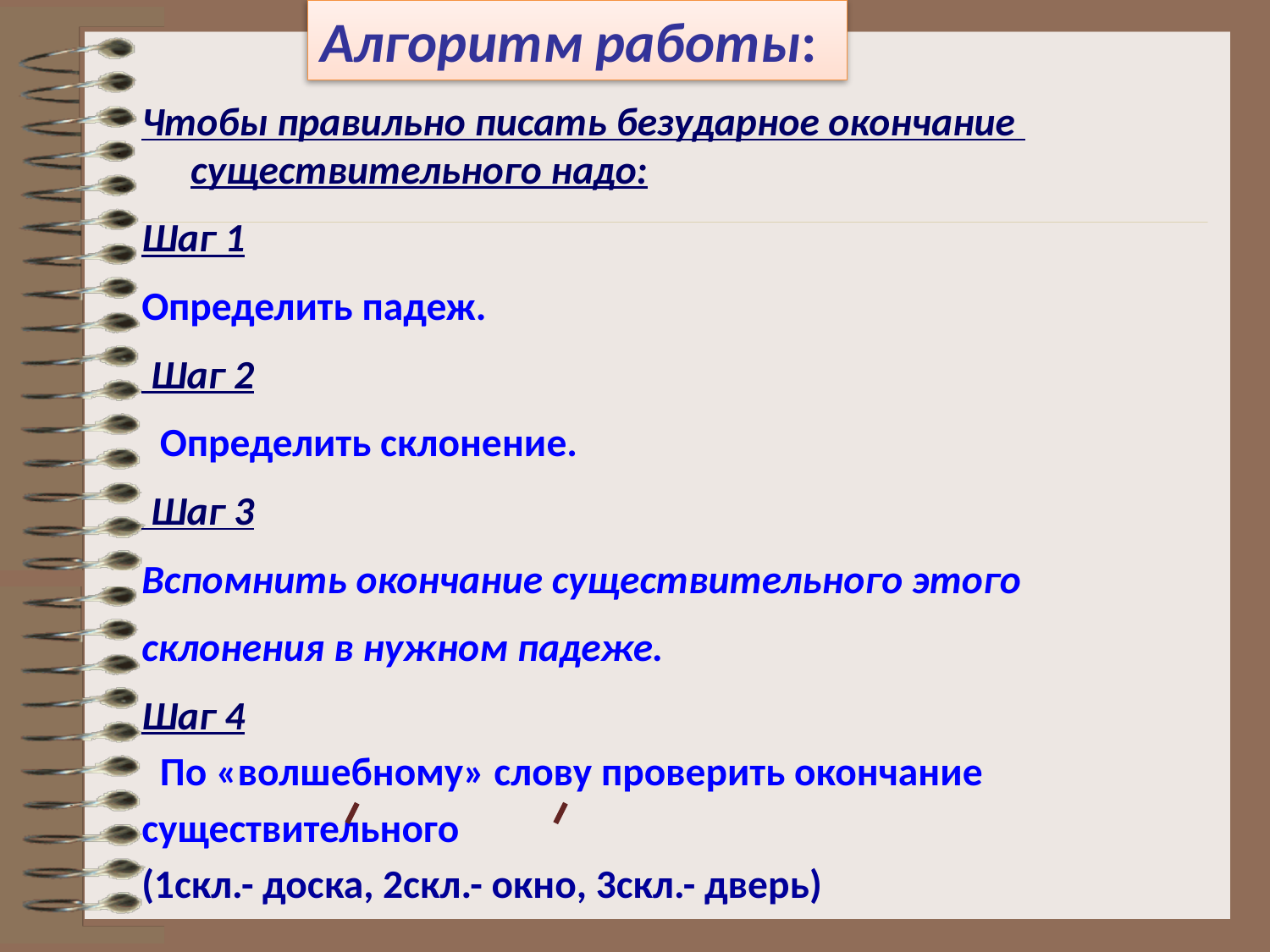

#
Алгоритм работы:
Чтобы правильно писать безударное окончание
существительного надо:
Шаг 1
Определить падеж.
 Шаг 2
  Определить склонение.
 Шаг 3
Вспомнить окончание существительного этого
склонения в нужном падеже.
Шаг 4
  По «волшебному» слову проверить окончание
существительного
(1скл.- доска, 2скл.- окно, 3скл.- дверь)